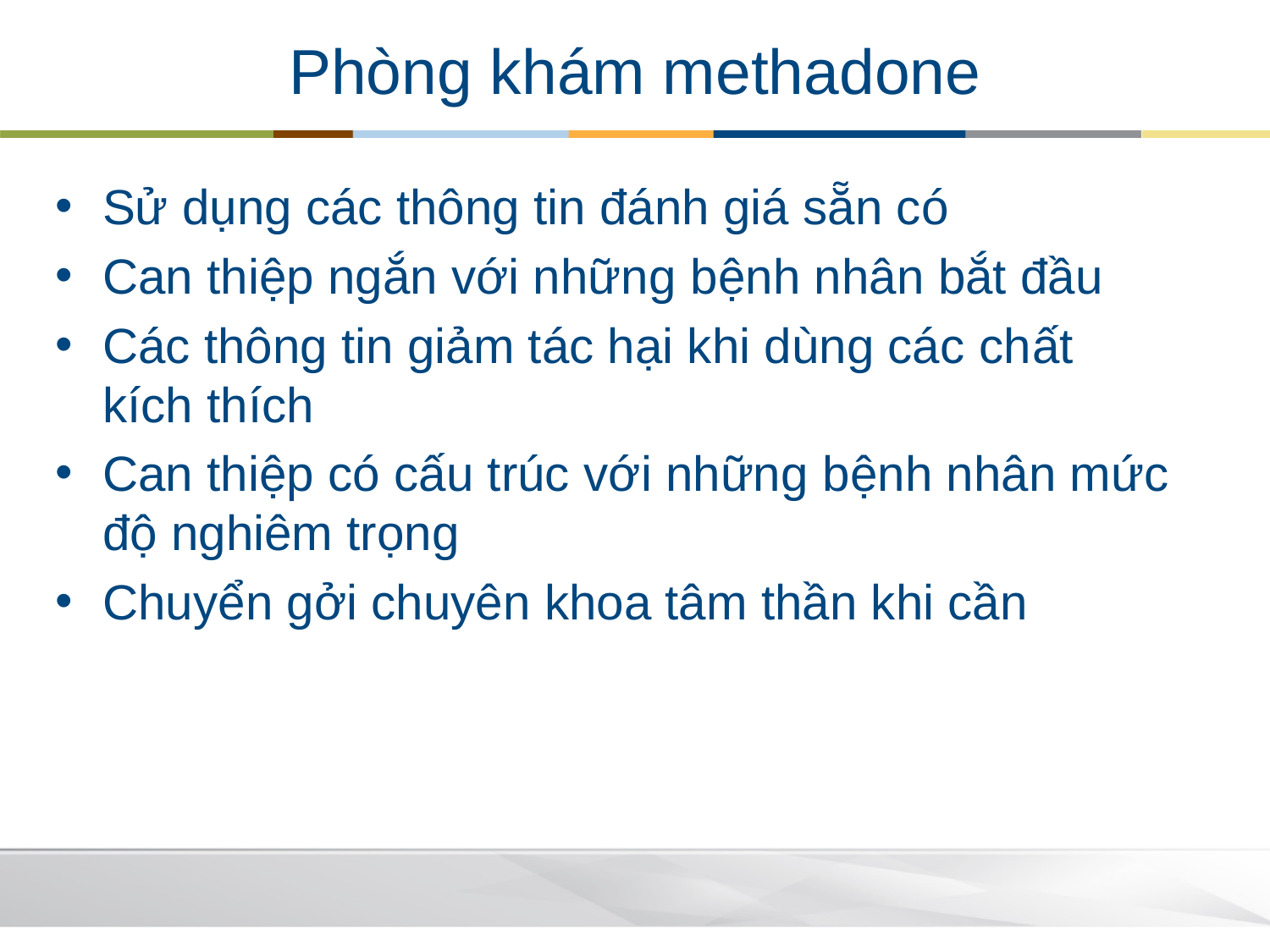

# Phòng khám methadone
Sử dụng các thông tin đánh giá sẵn có
Can thiệp ngắn với những bệnh nhân bắt đầu
Các thông tin giảm tác hại khi dùng các chất kích thích
Can thiệp có cấu trúc với những bệnh nhân mức độ nghiêm trọng
Chuyển gởi chuyên khoa tâm thần khi cần